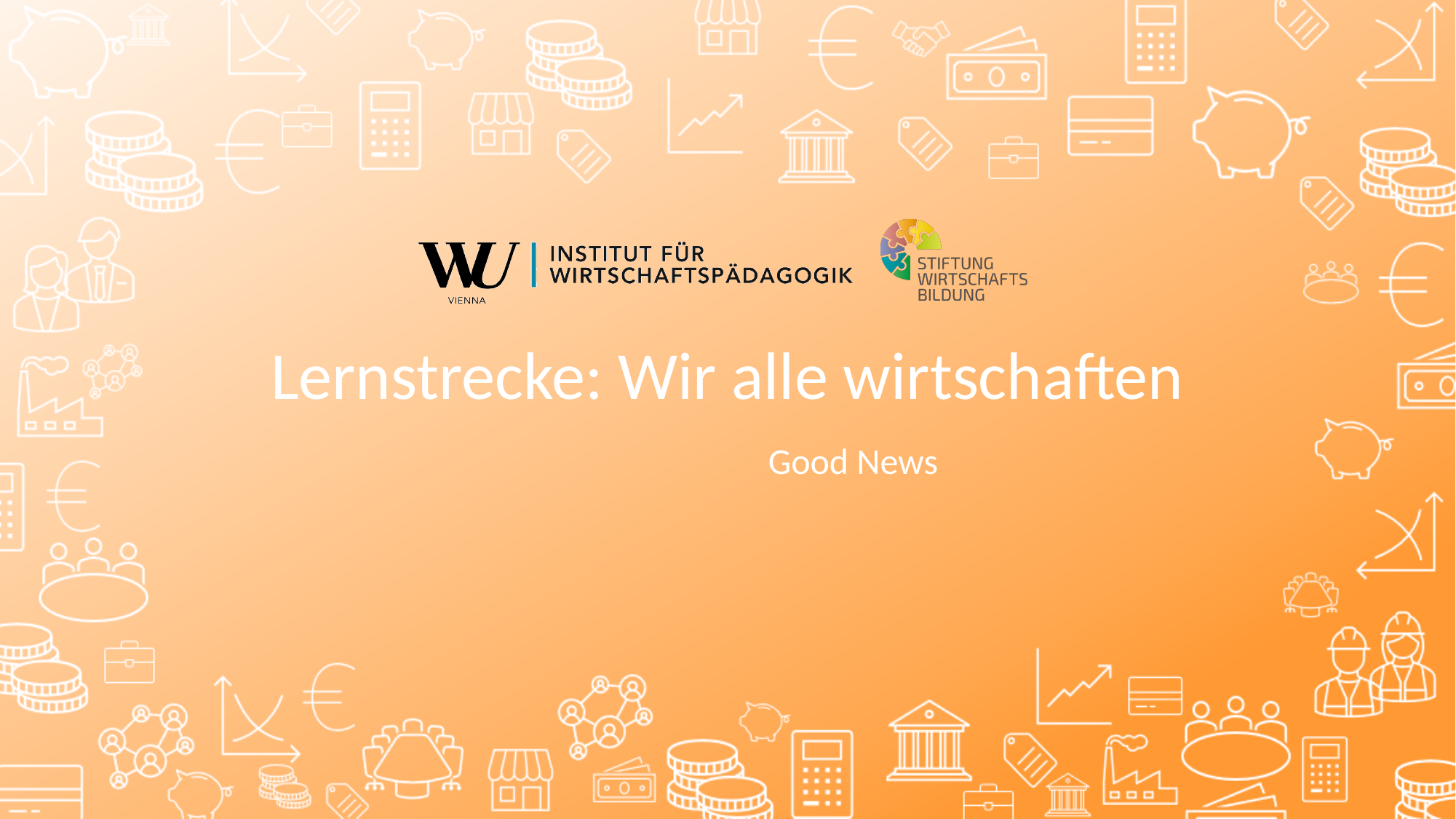

# Lernstrecke: Wir alle wirtschaften
Good News